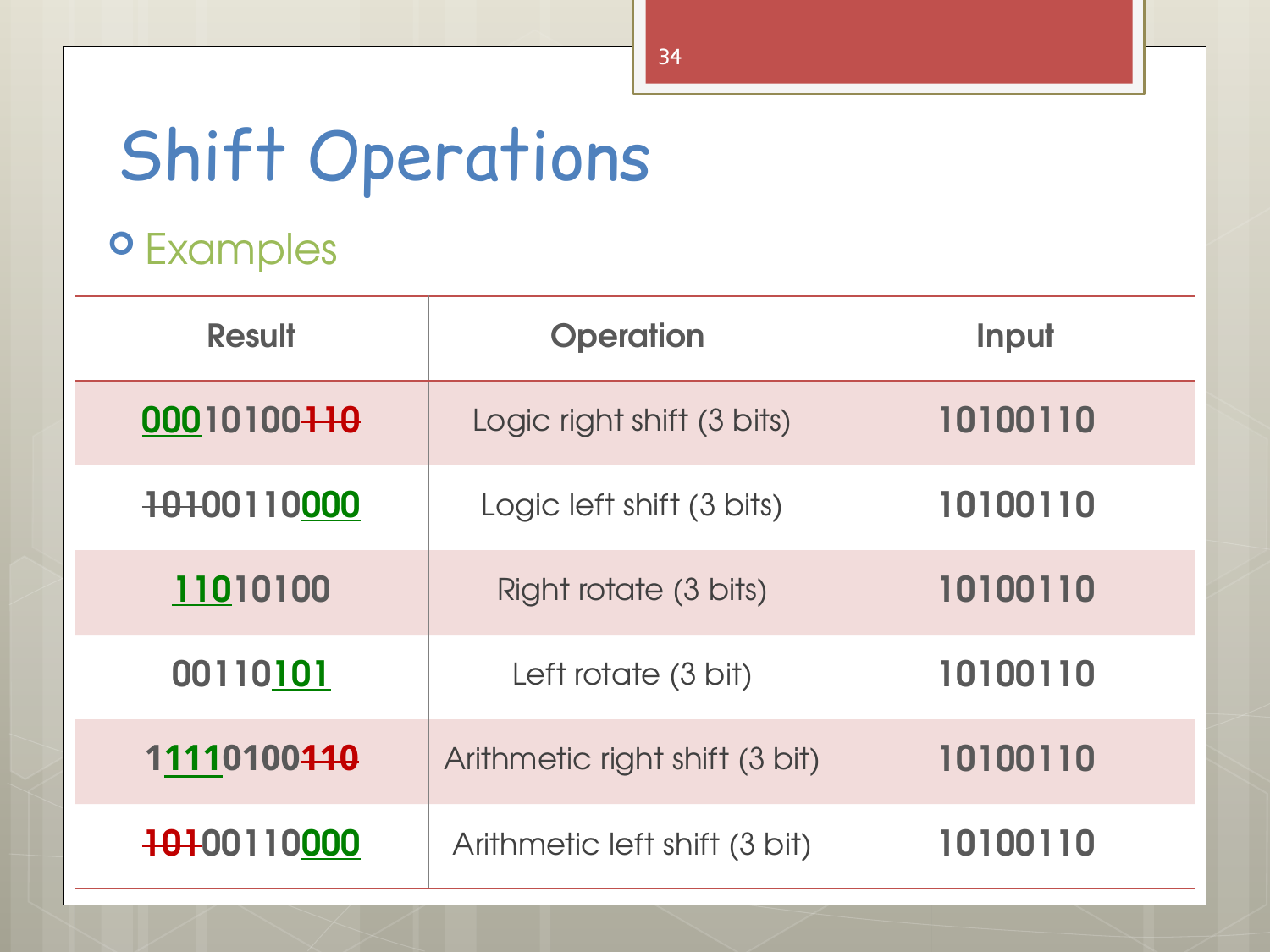

34
# Shift Operations
Examples

| Result | Operation | Input |
| --- | --- | --- |
| 00010100110 | Logic right shift (3 bits) | 10100110 |
| 10100110000 | Logic left shift (3 bits) | 10100110 |
| 11010100 | Right rotate (3 bits) | 10100110 |
| 00110101 | Left rotate (3 bit) | 10100110 |
| 11110100110 | Arithmetic right shift (3 bit) | 10100110 |
| 10100110000 | Arithmetic left shift (3 bit) | 10100110 |